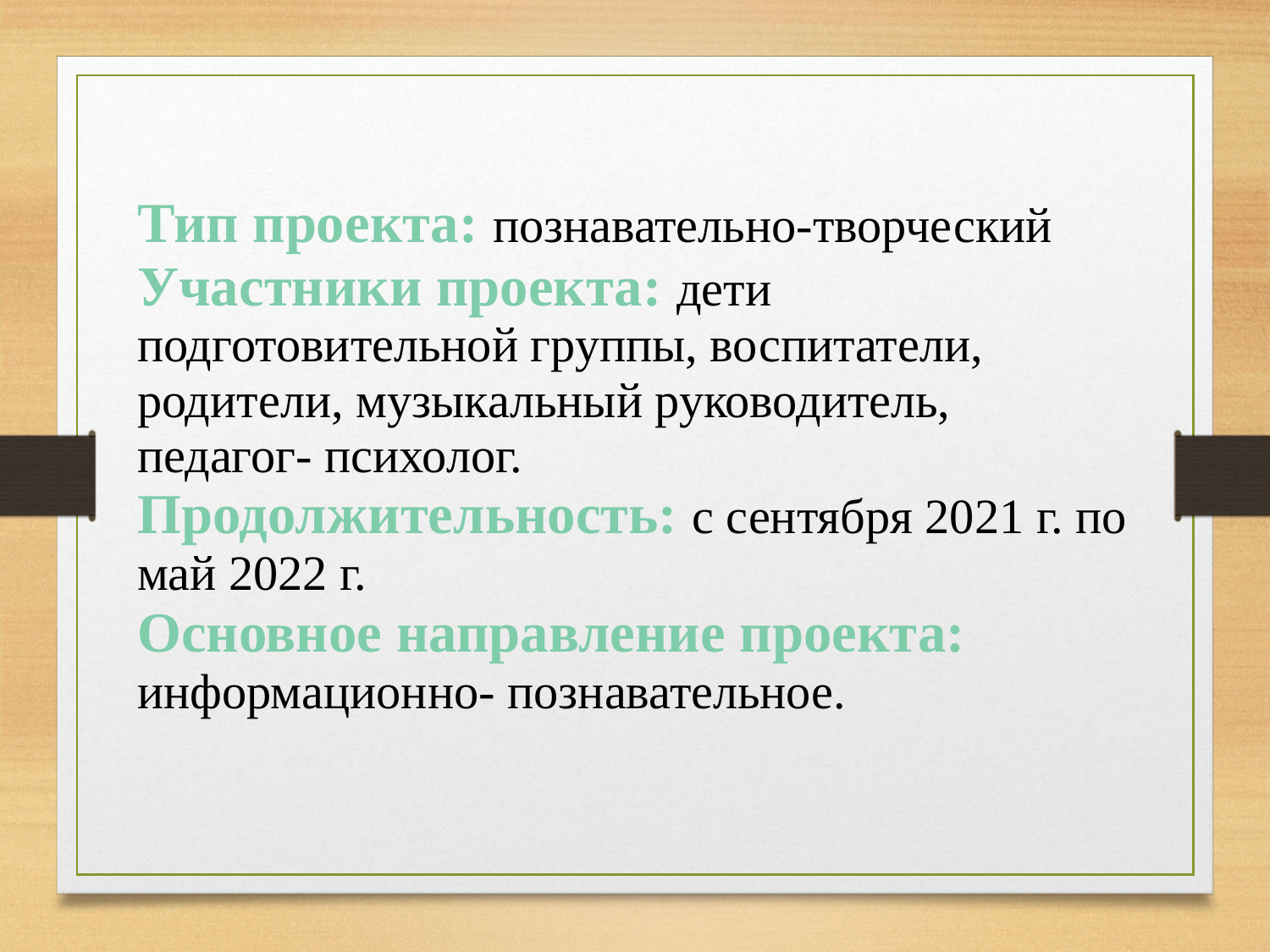

Тип проекта: познавательно-творческий
Участники проекта: дети подготовительной группы, воспитатели, родители, музыкальный руководитель, педагог- психолог.
Продолжительность: с сентября 2021 г. по май 2022 г.
Основное направление проекта: информационно- познавательное.